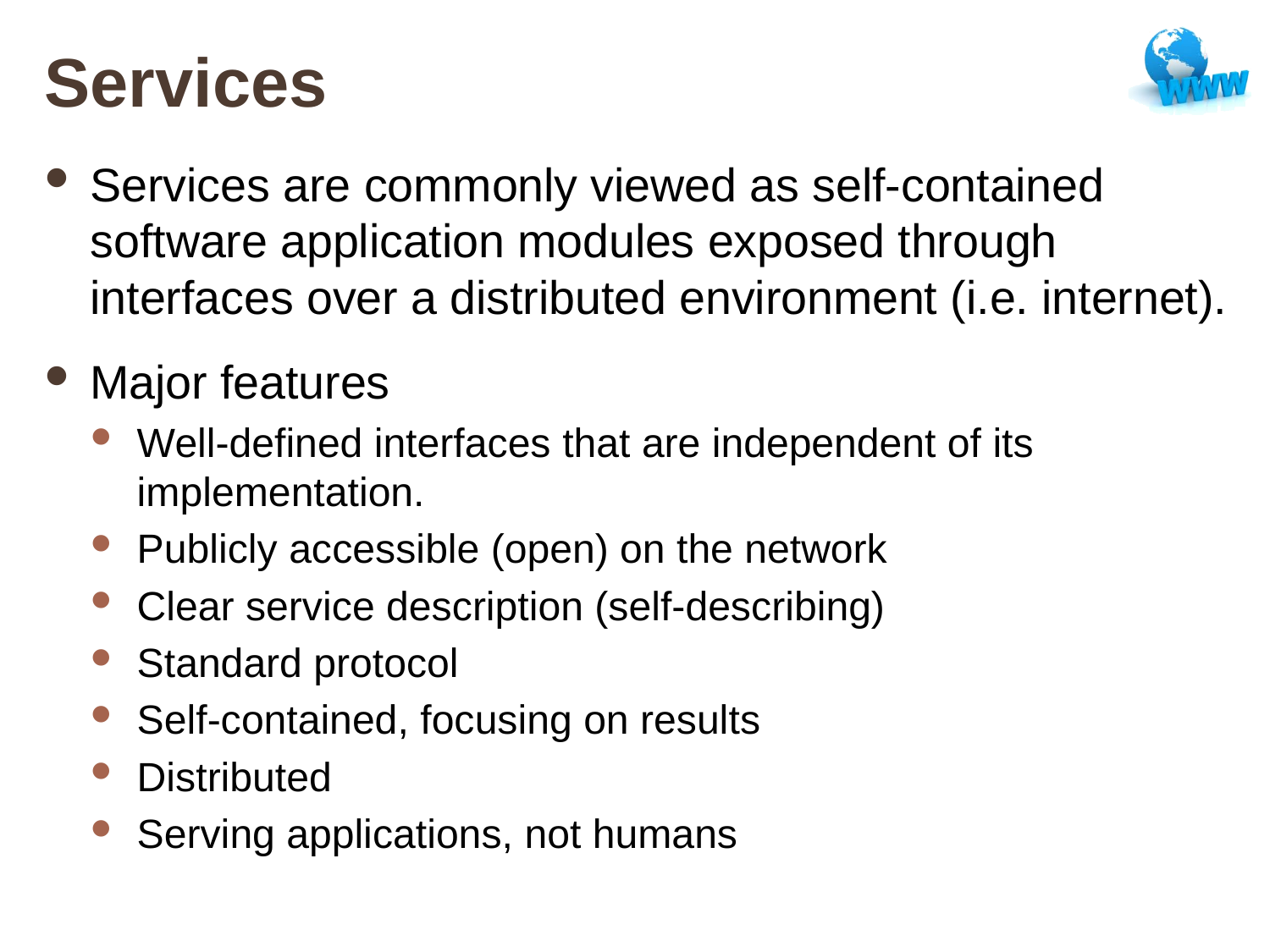

# Services
Services are commonly viewed as self-contained software application modules exposed through interfaces over a distributed environment (i.e. internet).
Major features
Well-defined interfaces that are independent of its implementation.
Publicly accessible (open) on the network
Clear service description (self-describing)
Standard protocol
Self-contained, focusing on results
Distributed
Serving applications, not humans